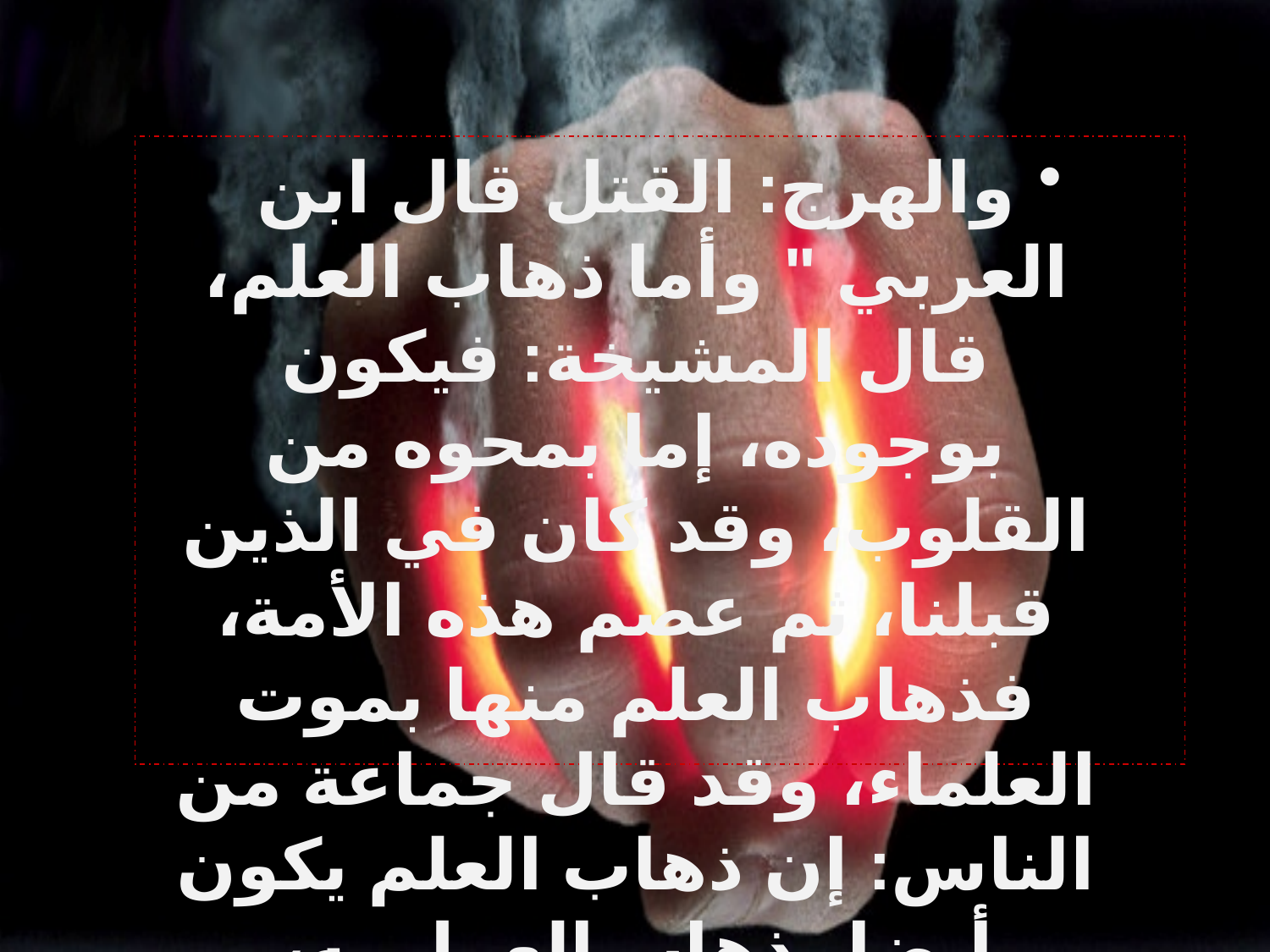

والهرج: القتل قال ابن العربي " وأما ذهاب العلم، قال المشيخة: فيكون بوجوده، إما بمحوه من القلوب، وقد كان في الذين قبلنا، ثم عصم هذه الأمة، فذهاب العلم منها بموت العلماء، وقد قال جماعة من الناس: إن ذهاب العلم يكون أيضا بذهاب العمل به، فيحفظون القرآن ولا يعملون به فيذهب العلم...